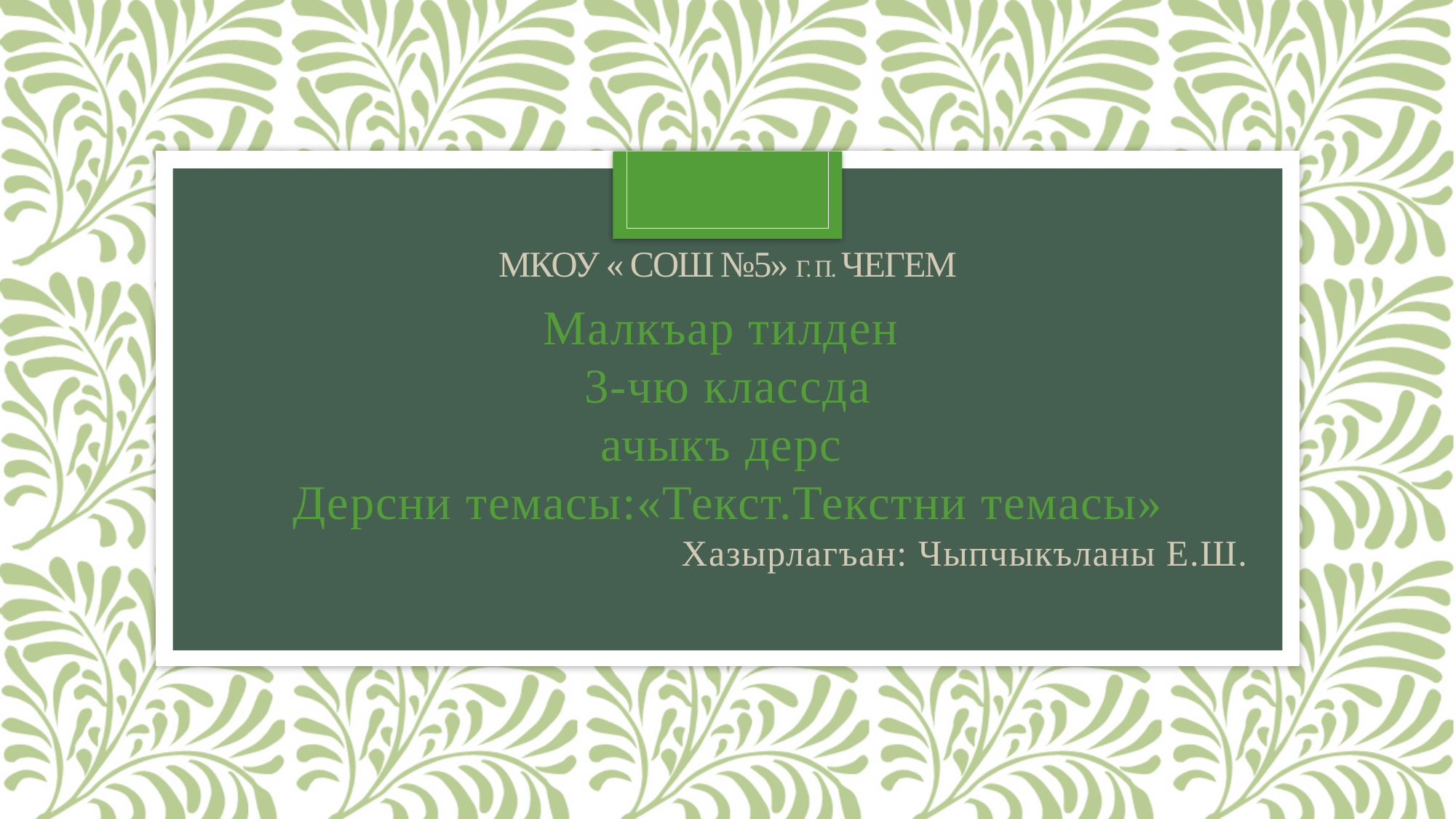

# Мкоу « сош №5» г. П. Чегем
Малкъар тилден
3-чю классда
ачыкъ дерс
Дерсни темасы:«Текст.Текстни темасы»
                                              Хазырлагъан: Чыпчыкъланы Е.Ш.